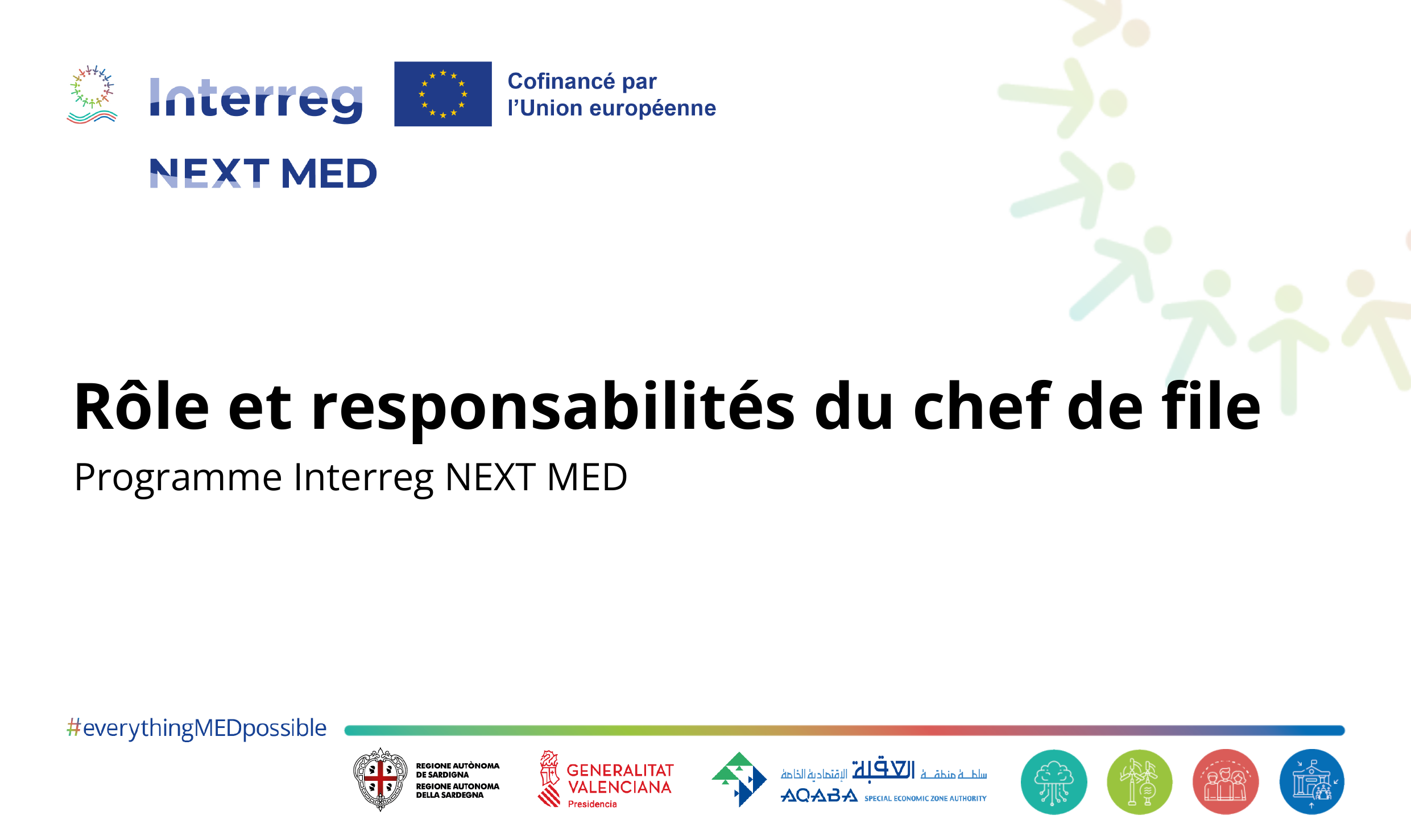

# Rôle et responsabilités du chef de file
Programme Interreg NEXT MED